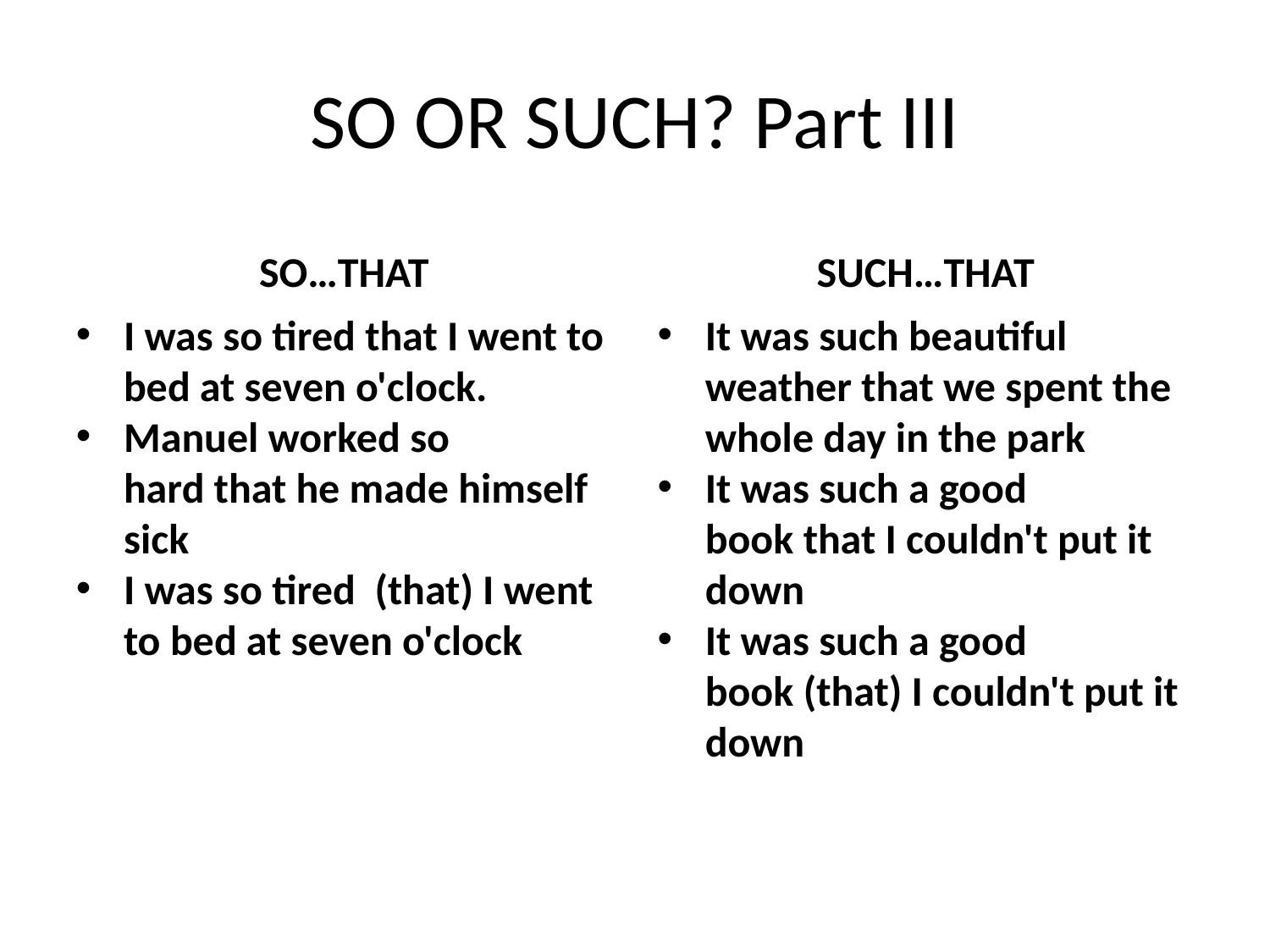

SO OR SUCH? Part III
SO…THAT
SUCH…THAT
I was so tired that I went to bed at seven o'clock.
Manuel worked so hard that he made himself sick
I was so tired  (that) I went to bed at seven o'clock
It was such beautiful weather that we spent the whole day in the park
It was such a good book that I couldn't put it down
It was such a good book (that) I couldn't put it down